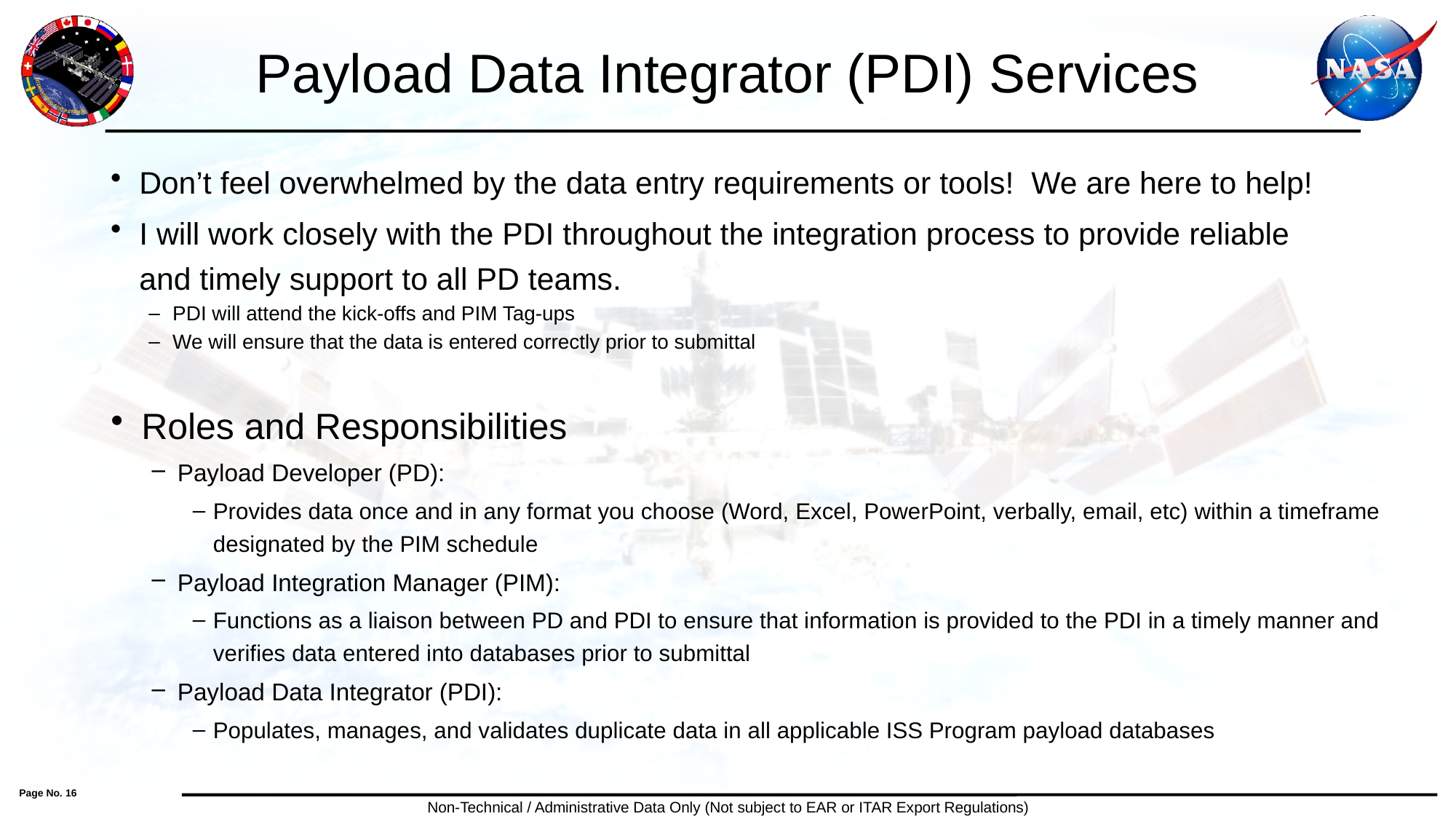

Payload Data Integrator (PDI) Services
Don’t feel overwhelmed by the data entry requirements or tools!  We are here to help!
I will work closely with the PDI throughout the integration process to provide reliable and timely support to all PD teams.
PDI will attend the kick-offs and PIM Tag-ups
We will ensure that the data is entered correctly prior to submittal

Roles and Responsibilities
Payload Developer (PD):
Provides data once and in any format you choose (Word, Excel, PowerPoint, verbally, email, etc) within a timeframe designated by the PIM schedule
Payload Integration Manager (PIM):
Functions as a liaison between PD and PDI to ensure that information is provided to the PDI in a timely manner and verifies data entered into databases prior to submittal
Payload Data Integrator (PDI):
Populates, manages, and validates duplicate data in all applicable ISS Program payload databases